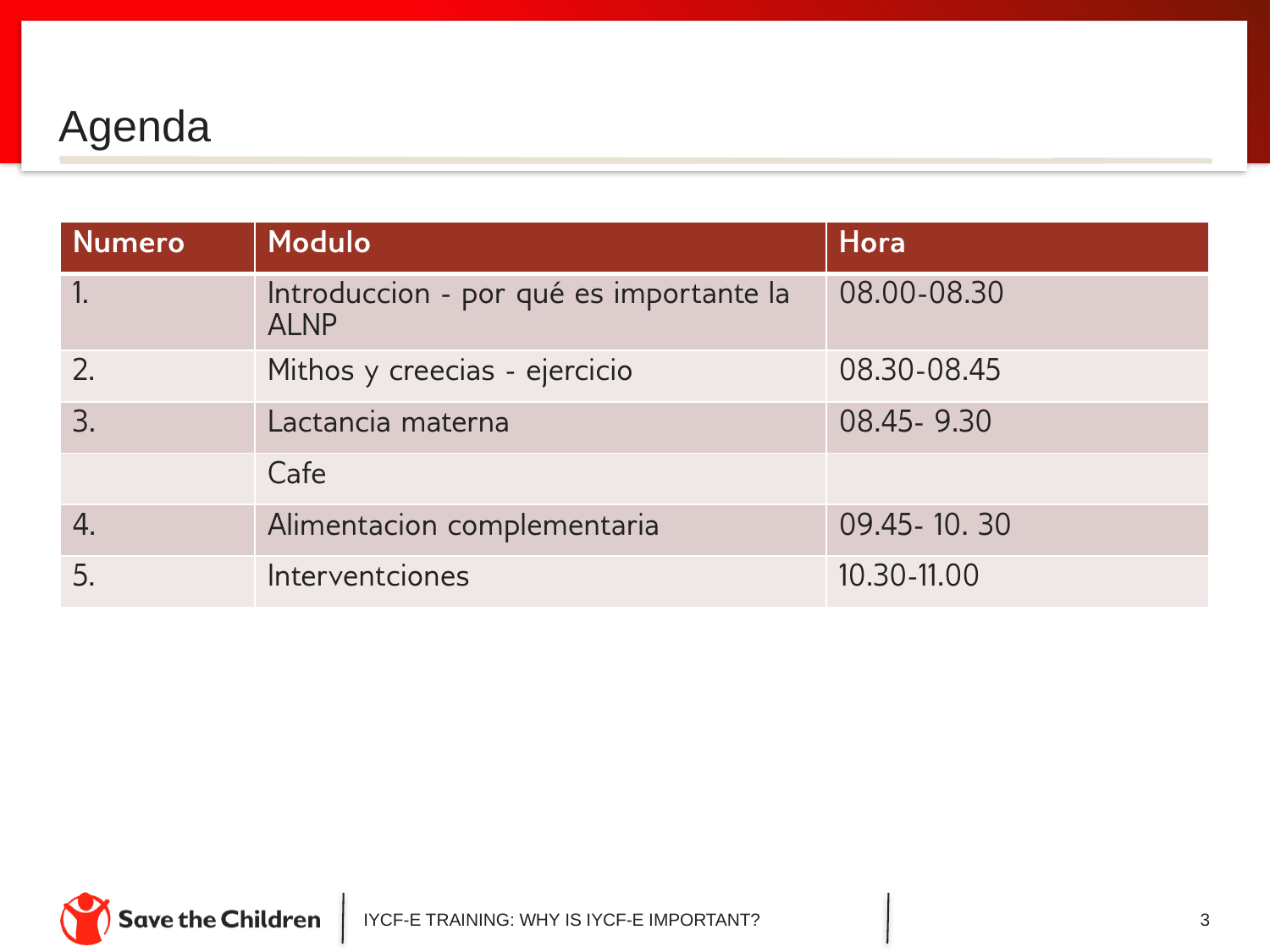

Agenda
| Numero | Modulo | Hora |
| --- | --- | --- |
| 1. | Introduccion - por qué es importante la ALNP | 08.00-08.30 |
| 2. | Mithos y creecias - ejercicio | 08.30-08.45 |
| 3. | Lactancia materna | 08.45- 9.30 |
|  | Cafe |  |
| 4. | Alimentacion complementaria | 09.45- 10. 30 |
| 5. | Interventciones | 10.30-11.00 |
IYCF-E TRAINING: WHY IS IYCF-E IMPORTANT?
3